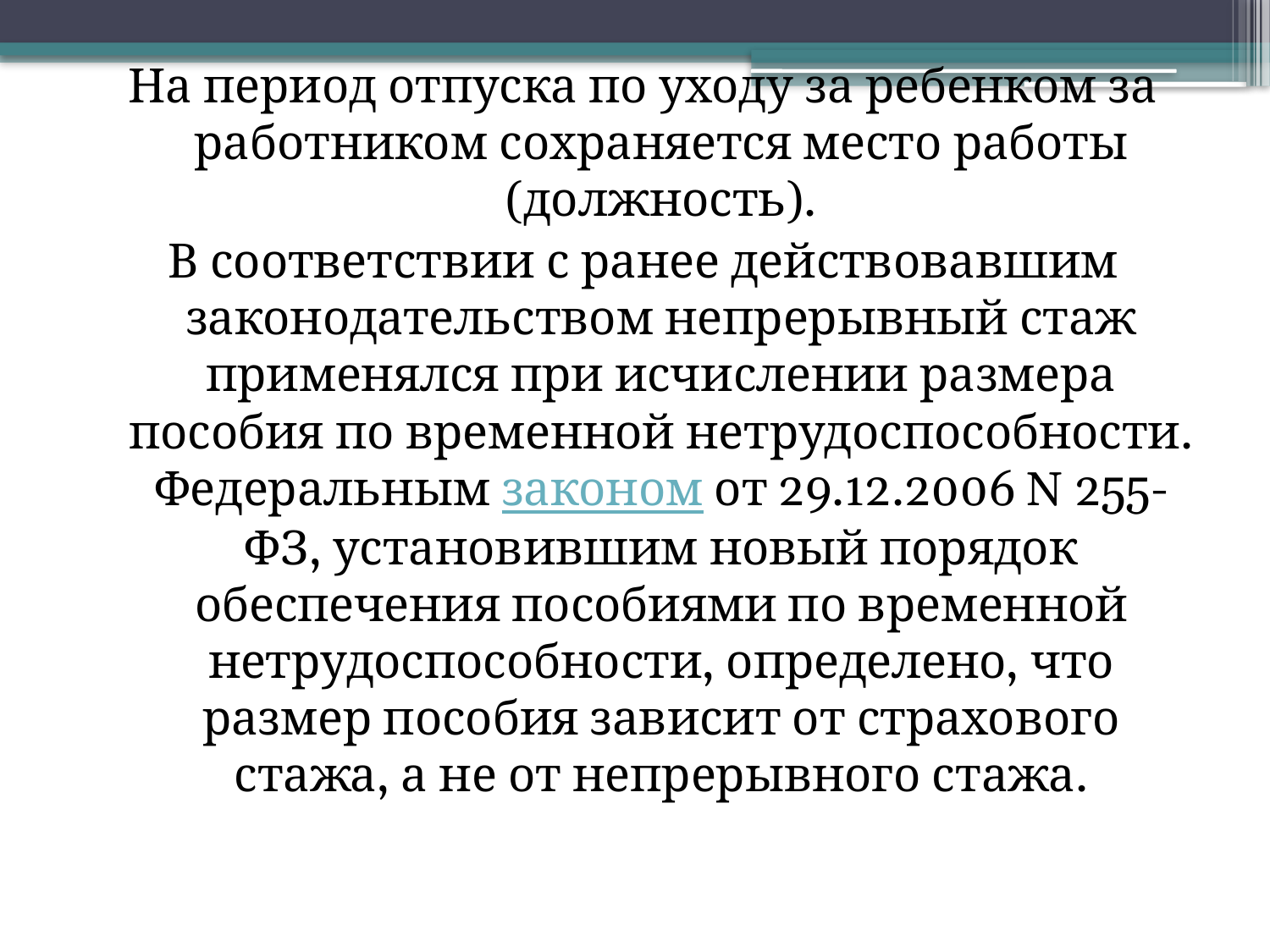

На период отпуска по уходу за ребенком за работником сохраняется место работы (должность).
В соответствии с ранее действовавшим законодательством непрерывный стаж применялся при исчислении размера пособия по временной нетрудоспособности. Федеральным законом от 29.12.2006 N 255-ФЗ, установившим новый порядок обеспечения пособиями по временной нетрудоспособности, определено, что размер пособия зависит от страхового стажа, а не от непрерывного стажа.